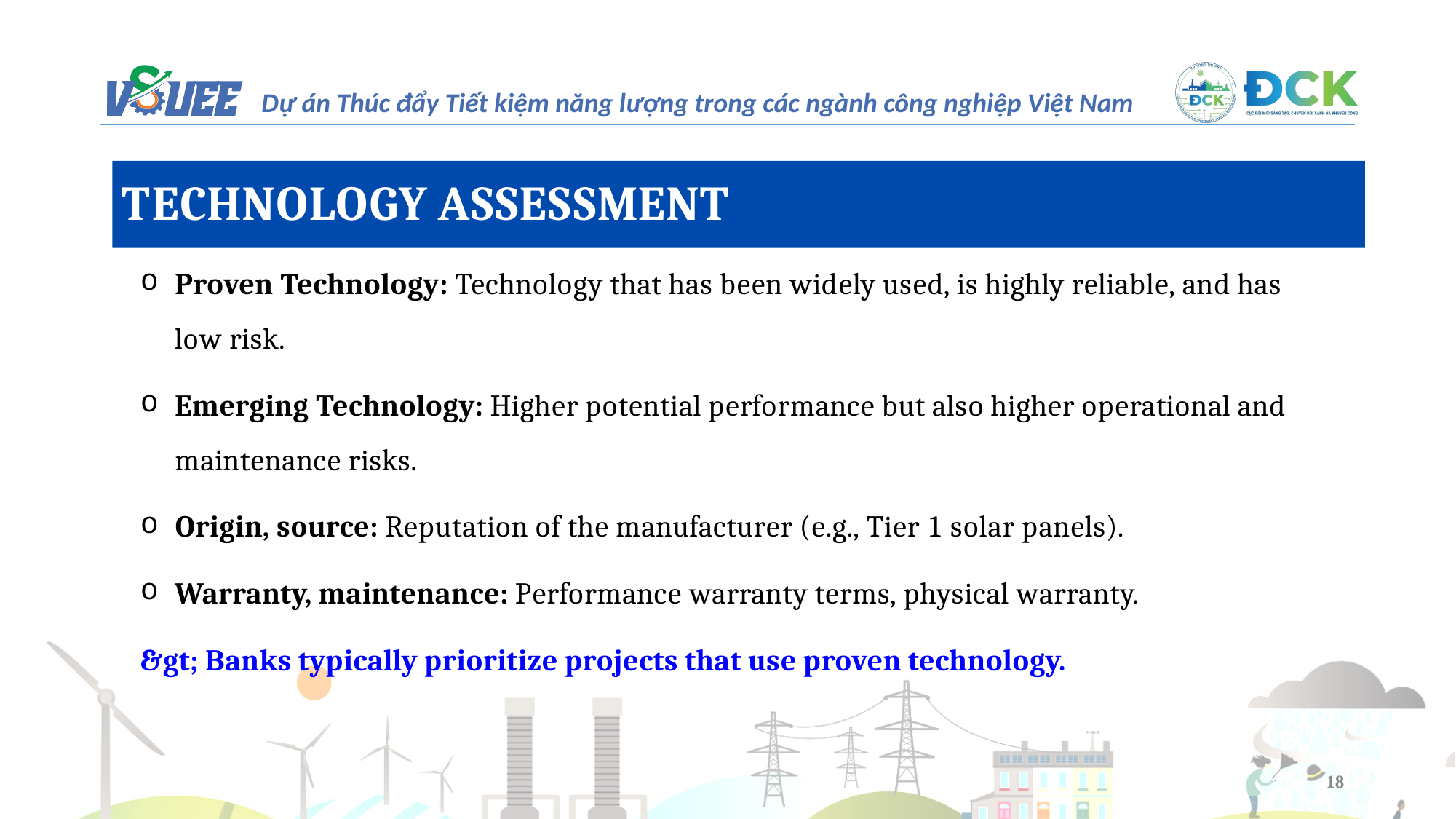

TECHNOLOGY ASSESSMENT

Proven Technology: Technology that has been widely used, is highly reliable, and has low risk.
Emerging Technology: Higher potential performance but also higher operational and maintenance risks.
Origin, source: Reputation of the manufacturer (e.g., Tier 1 solar panels).
Warranty, maintenance: Performance warranty terms, physical warranty.
&gt; Banks typically prioritize projects that use proven technology.
18